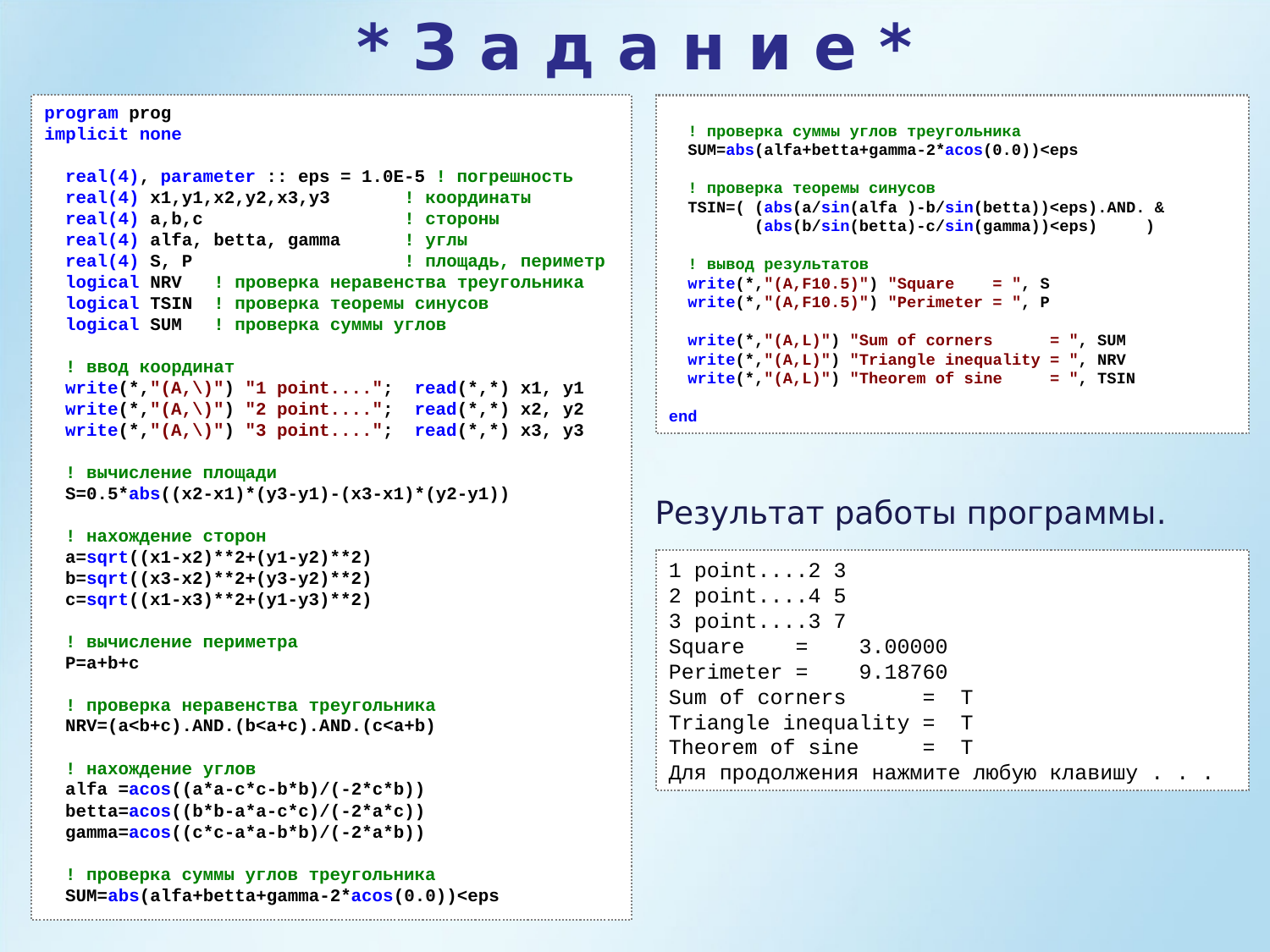

* З а д а н и е *
program prog
implicit none

  real(4), parameter :: eps = 1.0E-5 ! погрешность
  real(4) x1,y1,x2,y2,x3,y3       ! координаты
  real(4) a,b,c                   ! стороны
  real(4) alfa, betta, gamma      ! углы
  real(4) S, P                    ! площадь, периметр
  logical NRV   ! проверка неравенства треугольника
  logical TSIN  ! проверка теоремы синусов
  logical SUM   ! проверка суммы углов

  ! ввод координат
  write(*,"(A,\)") "1 point....";  read(*,*) x1, y1
  write(*,"(A,\)") "2 point....";  read(*,*) x2, y2
  write(*,"(A,\)") "3 point....";  read(*,*) x3, y3

  ! вычисление площади
  S=0.5*abs((x2-x1)*(y3-y1)-(x3-x1)*(y2-y1))

  ! нахождение сторон
  a=sqrt((x1-x2)**2+(y1-y2)**2)
  b=sqrt((x3-x2)**2+(y3-y2)**2)
  c=sqrt((x1-x3)**2+(y1-y3)**2)

  ! вычисление периметра
  P=a+b+c

  ! проверка неравенства треугольника
  NRV=(a<b+c).AND.(b<a+c).AND.(c<a+b)

  ! нахождение углов
  alfa =acos((a*a-c*c-b*b)/(-2*c*b))
  betta=acos((b*b-a*a-c*c)/(-2*a*c))
  gamma=acos((c*c-a*a-b*b)/(-2*a*b))

  ! проверка суммы углов треугольника
  SUM=abs(alfa+betta+gamma-2*acos(0.0))<eps

  ! проверка суммы углов треугольника
  SUM=abs(alfa+betta+gamma-2*acos(0.0))<eps

  ! проверка теоремы синусов
  TSIN=( (abs(a/sin(alfa )-b/sin(betta))<eps).AND. &
         (abs(b/sin(betta)-c/sin(gamma))<eps)     )

  ! вывод результатов
  write(*,"(A,F10.5)") "Square    = ", S
  write(*,"(A,F10.5)") "Perimeter = ", P

  write(*,"(A,L)") "Sum of corners      = ", SUM
  write(*,"(A,L)") "Triangle inequality = ", NRV
  write(*,"(A,L)") "Theorem of sine     = ", TSIN

end
Результат работы программы.
1 point....2 3
2 point....4 5
3 point....3 7
Square    =    3.00000
Perimeter =    9.18760
Sum of corners      =  T
Triangle inequality =  T
Theorem of sine     =  T
Для продолжения нажмите любую клавишу . . .